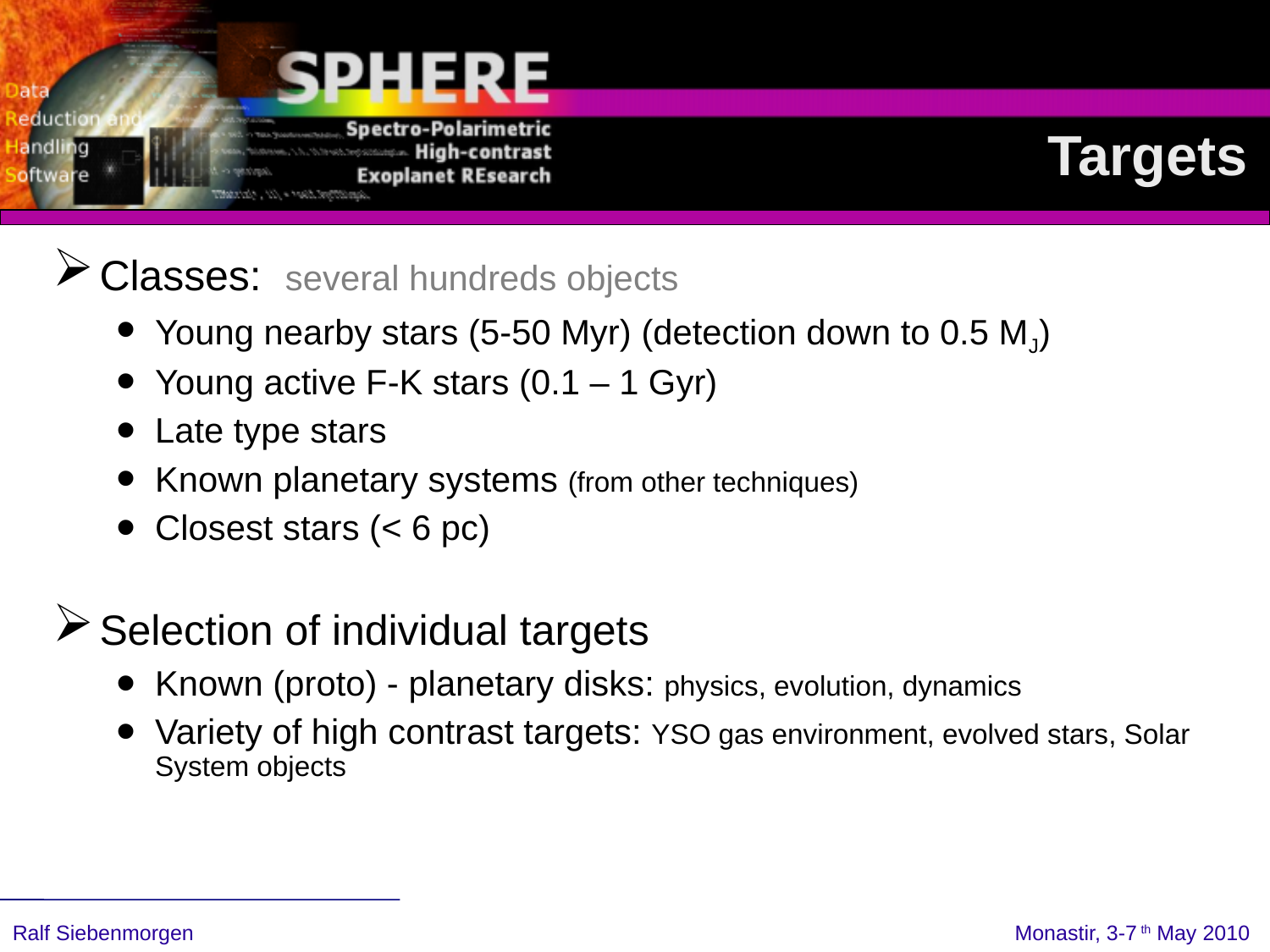

# Targets
Classes:  several hundreds objects
Young nearby stars (5-50 Myr) (detection down to 0.5 MJ)
Young active F-K stars (0.1 – 1 Gyr)
Late type stars
Known planetary systems (from other techniques)
Closest stars (< 6 pc)

Selection of individual targets
Known (proto) - planetary disks: physics, evolution, dynamics
Variety of high contrast targets: YSO gas environment, evolved stars, Solar System objects